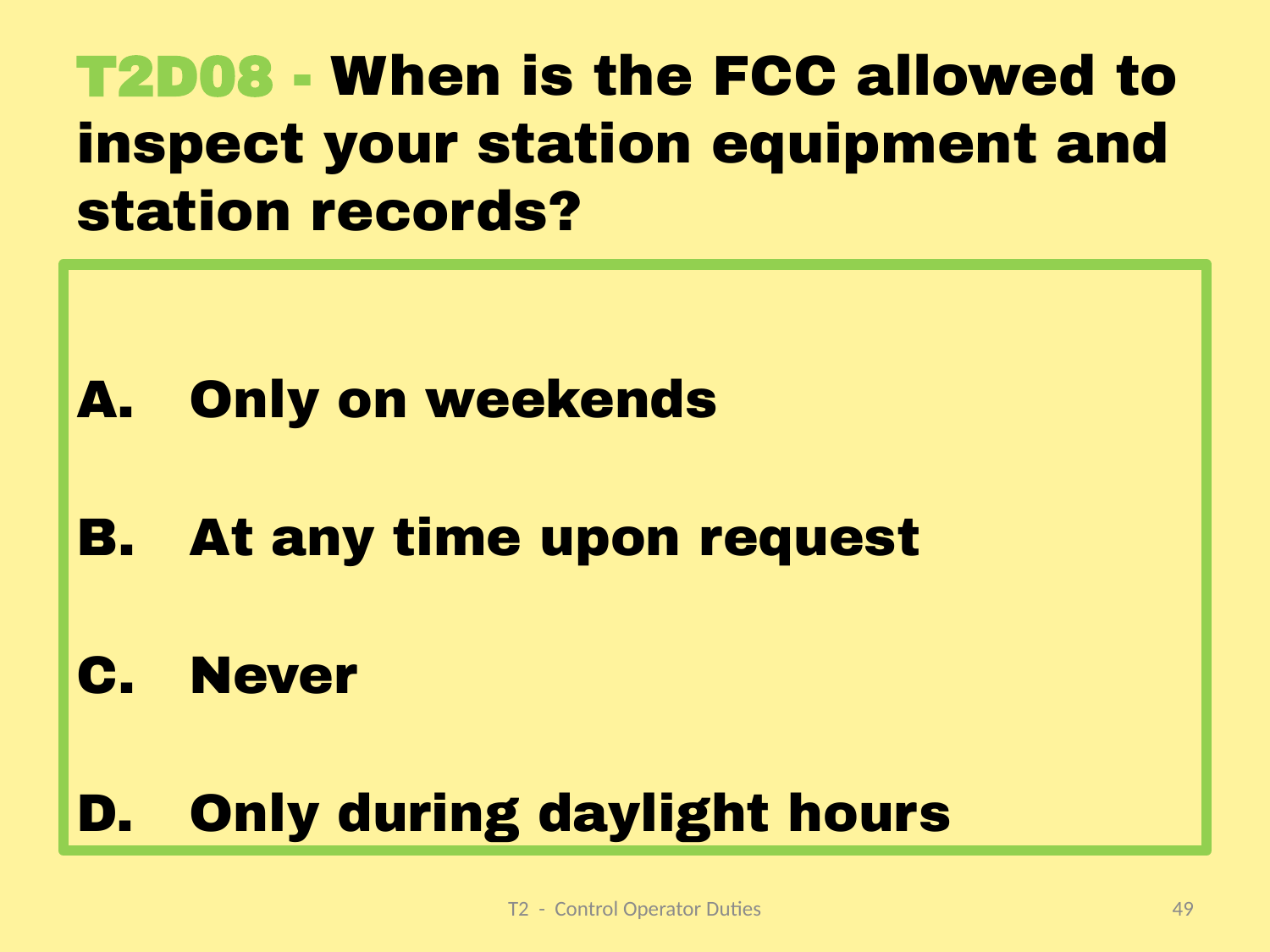

# T2D08 - When is the FCC allowed to inspect your station equipment and station records?

Only on weekends
At any time upon request
Never
Only during daylight hours

T2  -  Control Operator Duties
49